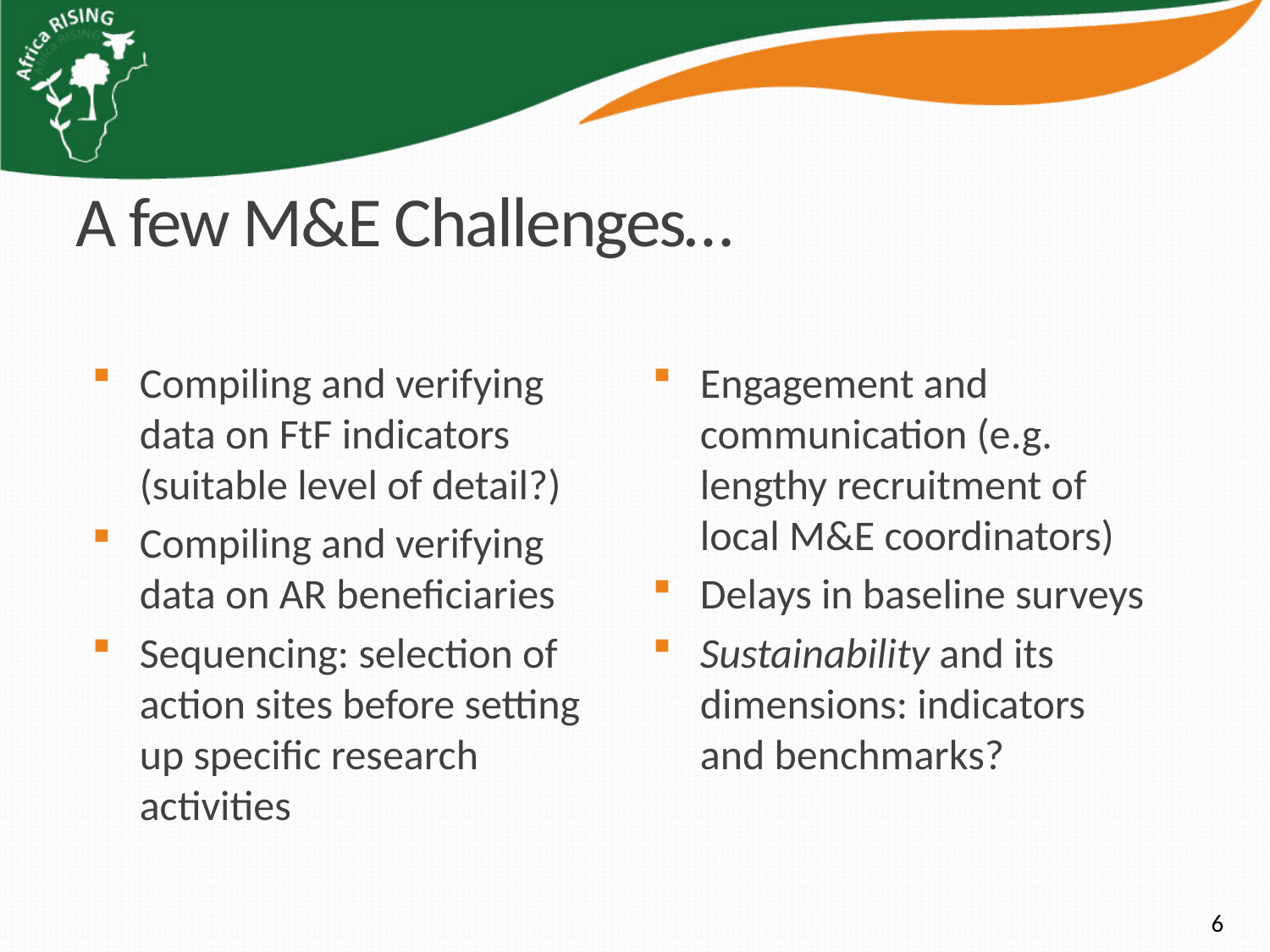

# A few M&E Challenges…
Compiling and verifying data on FtF indicators (suitable level of detail?)
Compiling and verifying data on AR beneficiaries
Sequencing: selection of action sites before setting up specific research activities
Engagement and communication (e.g. lengthy recruitment of local M&E coordinators)
Delays in baseline surveys
Sustainability and its dimensions: indicators and benchmarks?
6